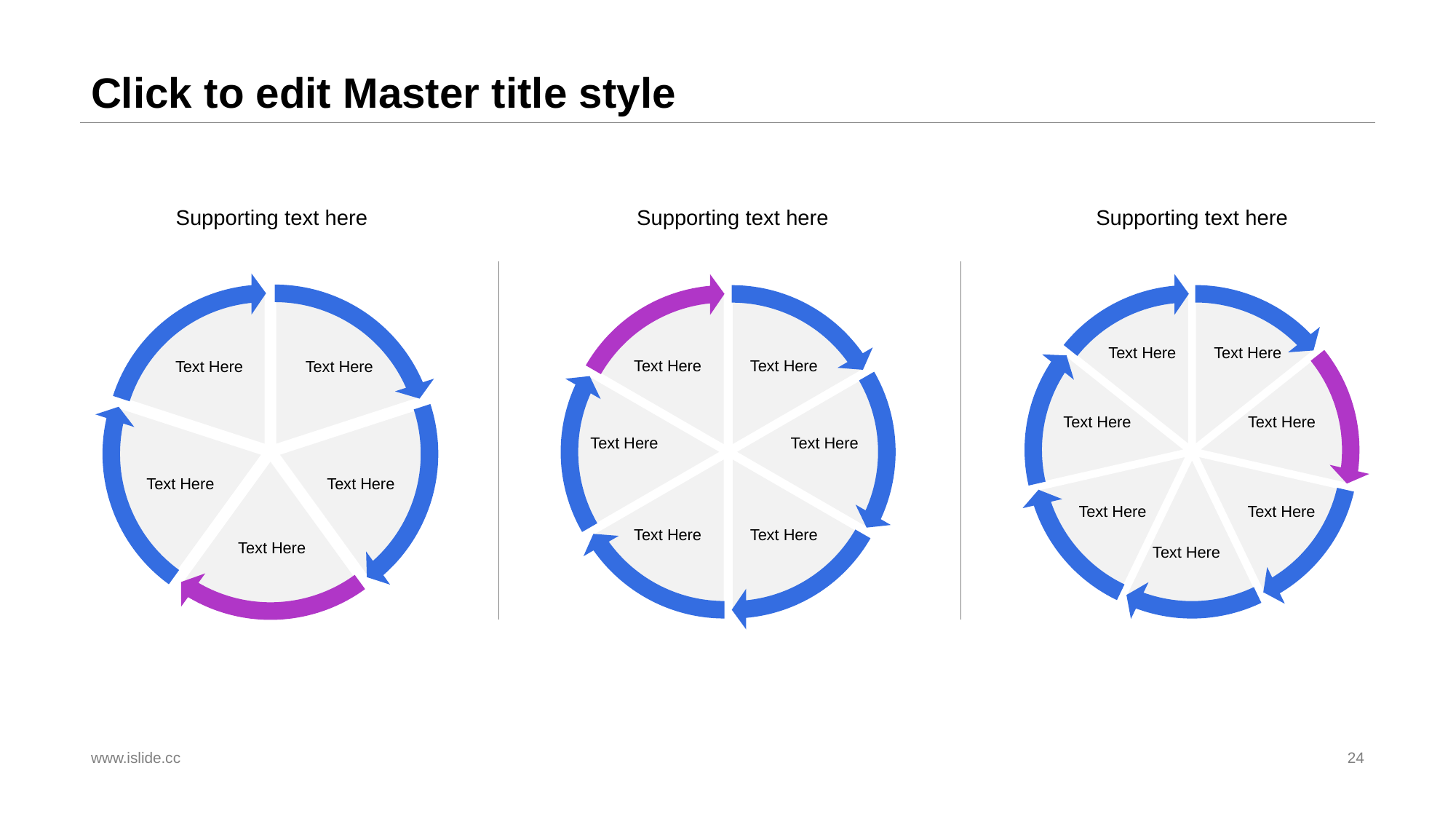

# Click to edit Master title style
Supporting text here
Supporting text here
Supporting text here

Text Here
Text Here
Text Here
Text Here
Text Here
Text Here

Text Here
Text Here

Text Here
Text Here

Text Here
Text Here
Text Here
Text Here
Text Here
Text Here
Text Here
Text Here

www.islide.cc
24